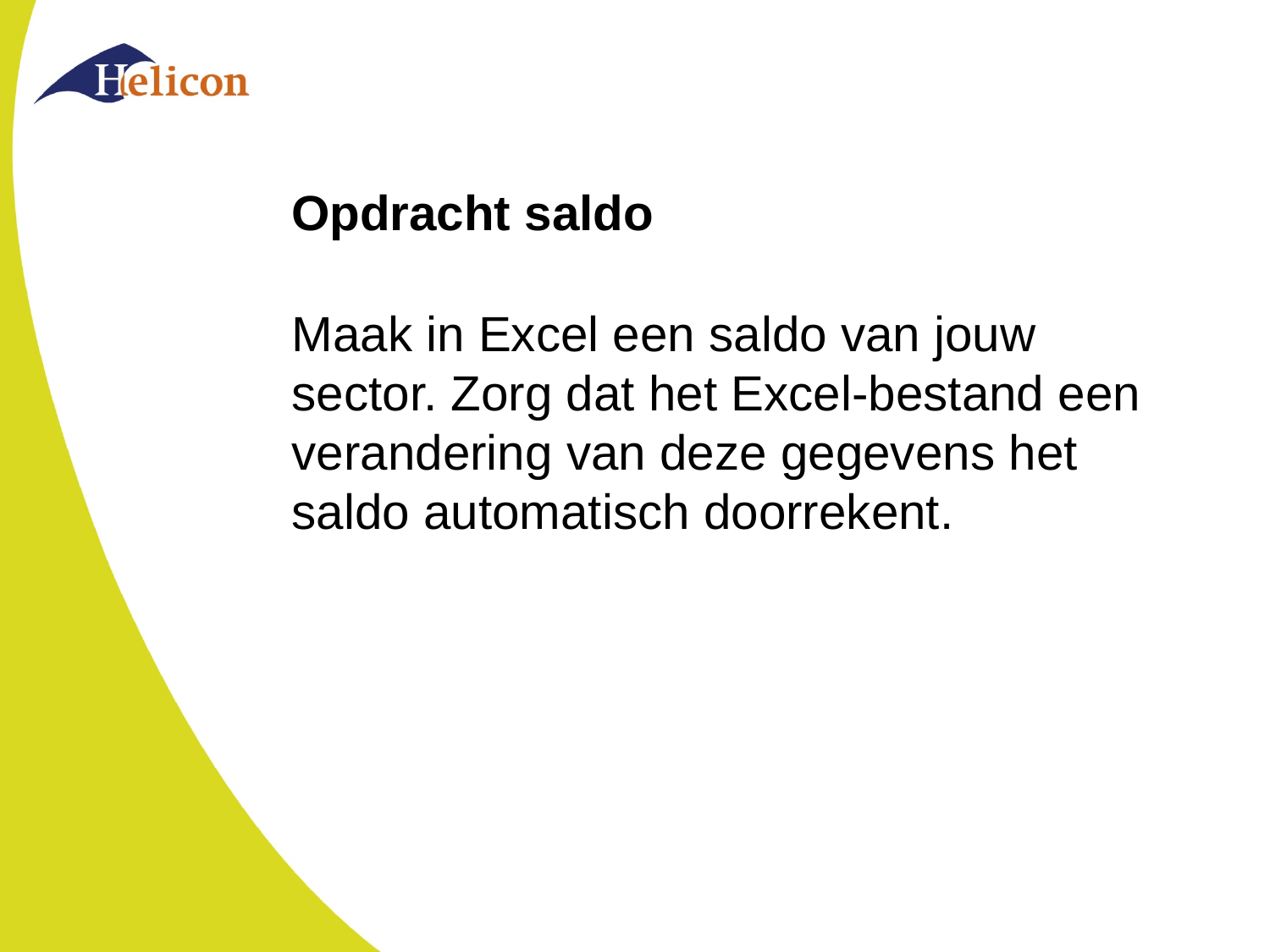

# Opdracht saldo
Maak in Excel een saldo van jouw sector. Zorg dat het Excel-bestand een verandering van deze gegevens het saldo automatisch doorrekent.